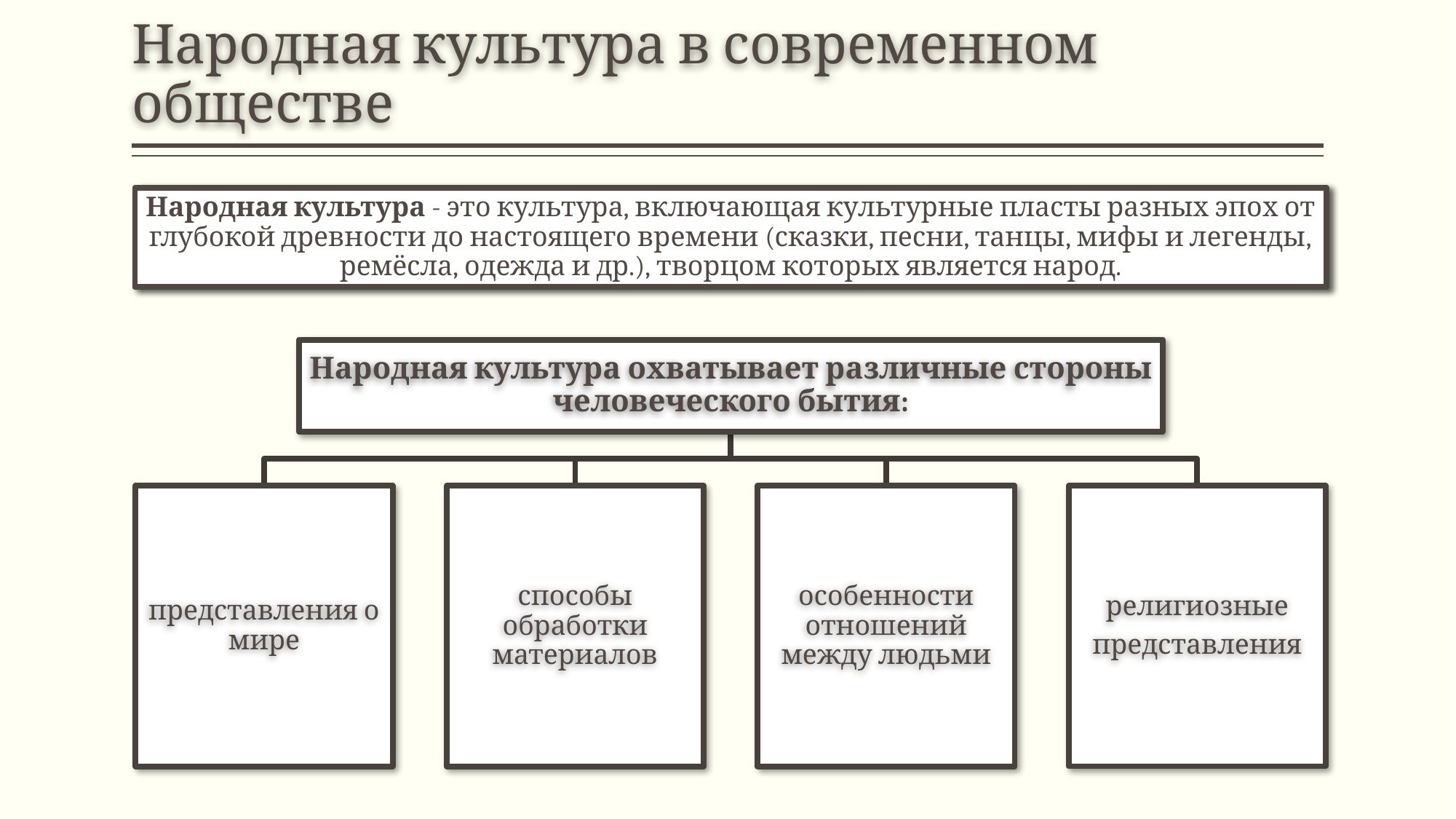

# Народная культура в современном обществе

Народная культура - это культура, включающая культурные пласты разных эпох от глубокой древности до настоящего времени (сказки, песни, танцы, мифы и легенды, ремёсла, одежда и др.), творцом которых является народ.

Народная культура охватывает различные стороны человеческого бытия:

представления о мире

способы обработки материалов

особенности отношений между людьми

религиозные
представления